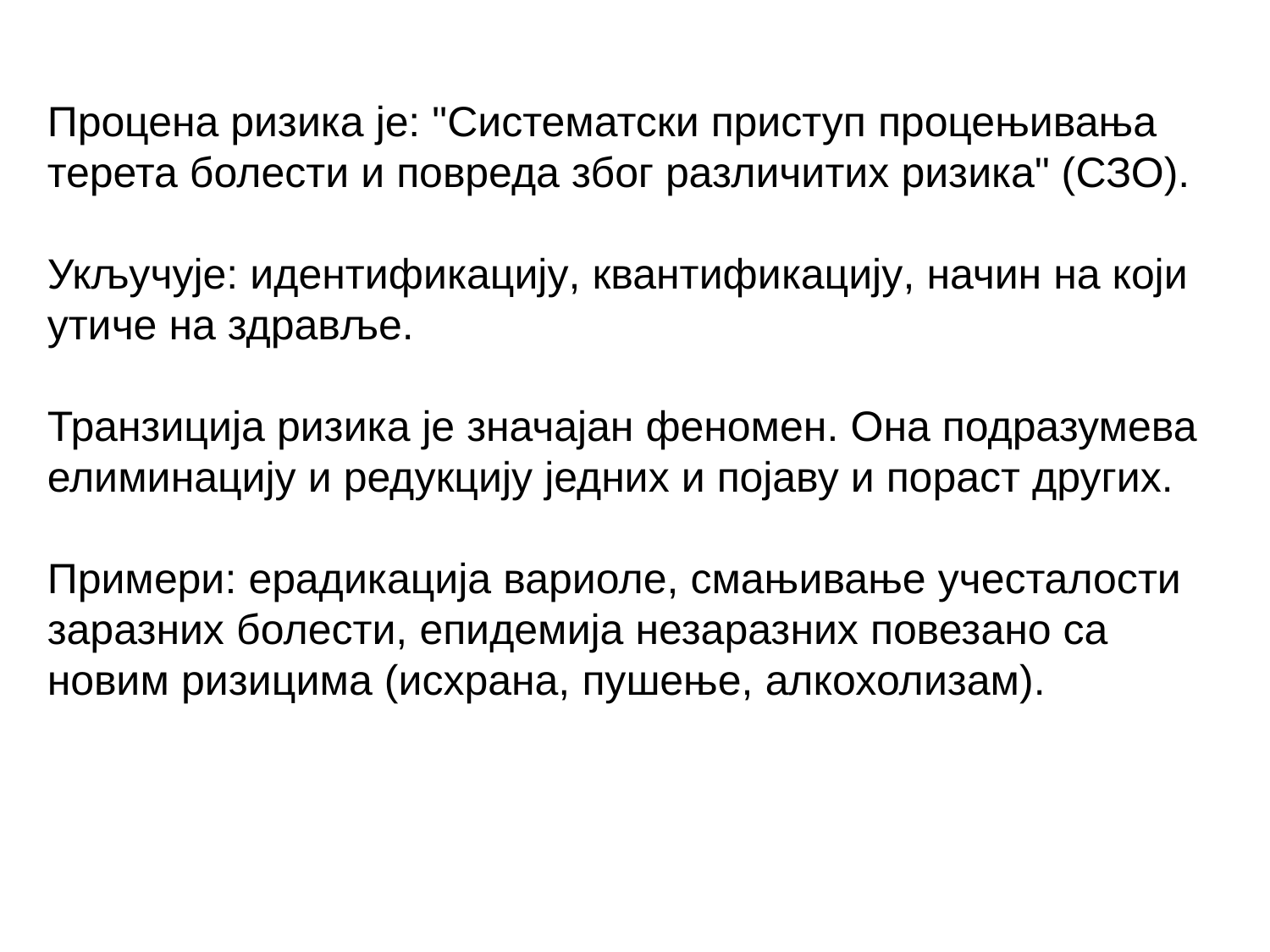

Процена ризика је: "Систематски приступ процењивања терета болести и повреда због различитих ризика" (СЗО).

Укључује: идентификацију, квантификацију, начин на који утиче на здравље.

Транзиција ризика је значајан феномен. Она подразумева елиминацију и редукцију једних и појаву и пораст других.

Примери: ерадикација вариоле, смањивање учесталости заразних болести, епидемија незаразних повезано са новим ризицима (исхрана, пушење, алкохолизам).